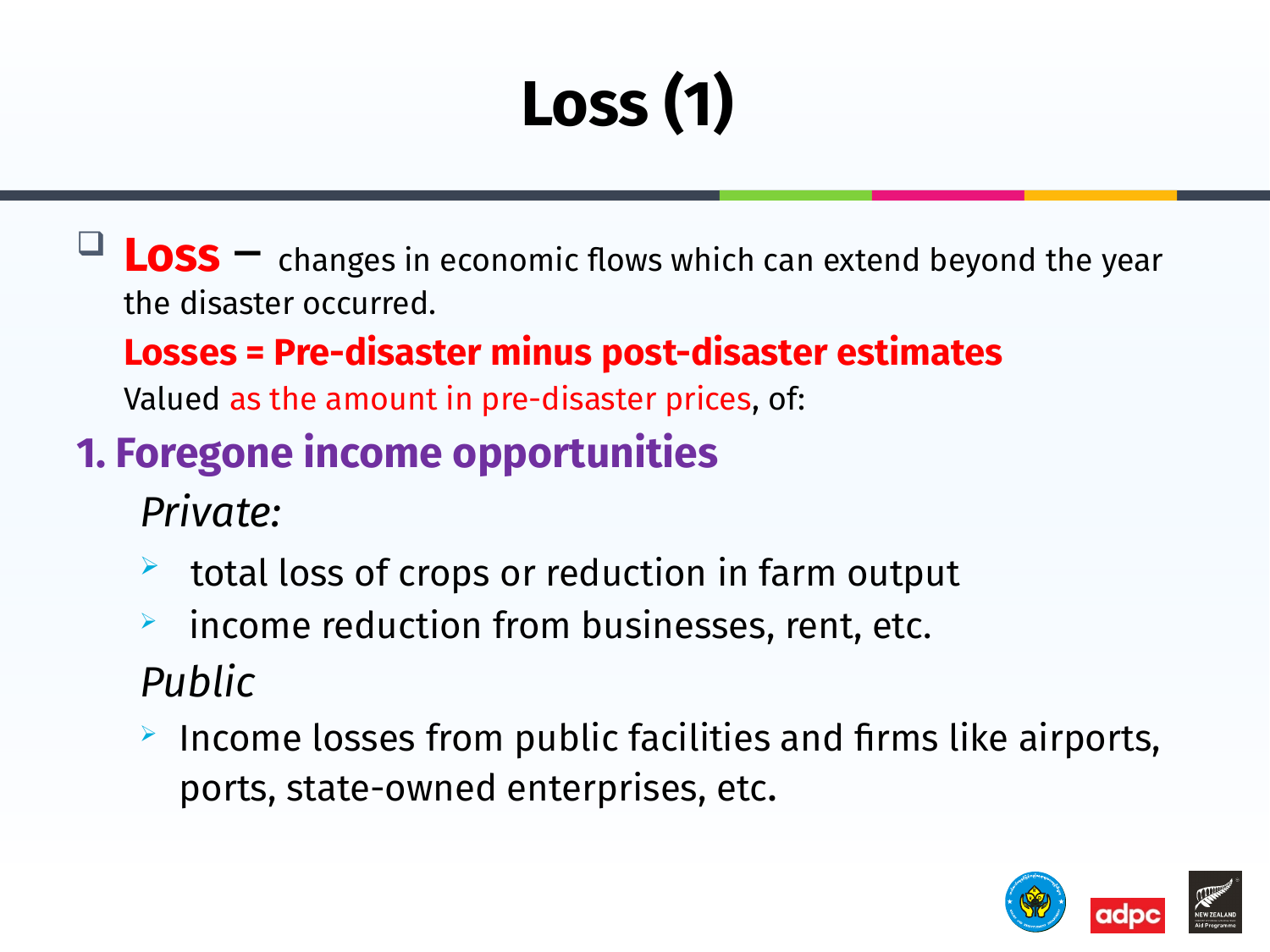

# Loss (1)
Loss – changes in economic flows which can extend beyond the year the disaster occurred.
	Losses = Pre-disaster minus post-disaster estimates
	Valued as the amount in pre-disaster prices, of:
1. Foregone income opportunities
Private:
 total loss of crops or reduction in farm output
 income reduction from businesses, rent, etc.
Public
Income losses from public facilities and firms like airports, ports, state-owned enterprises, etc.